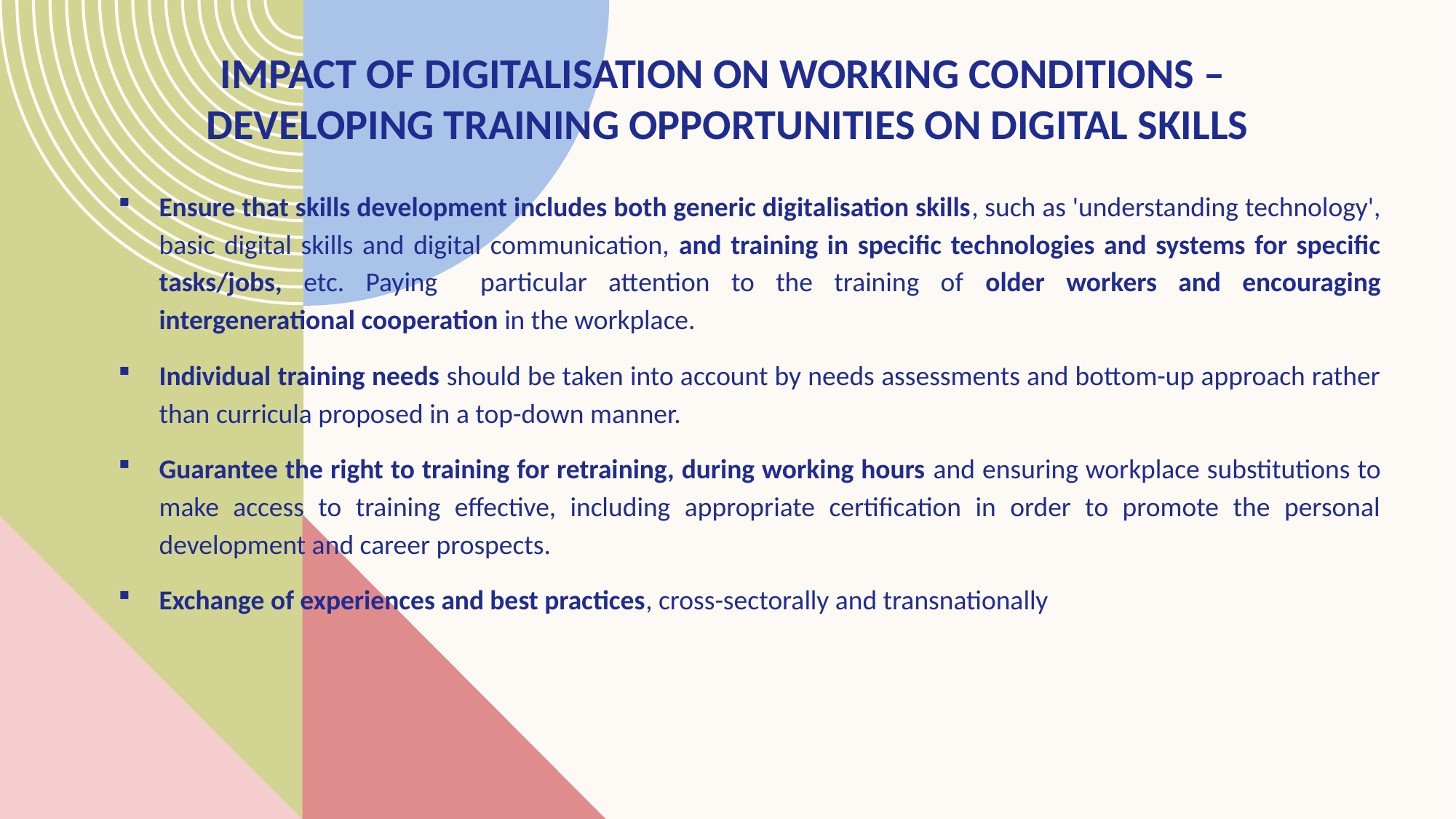

# Impact of digitalisation on working conditions – Developing training opportunities on digital skills
Ensure that skills development includes both generic digitalisation skills, such as 'understanding technology', basic digital skills and digital communication, and training in specific technologies and systems for specific tasks/jobs, etc. Paying  particular attention to the training of older workers and encouraging intergenerational cooperation in the workplace.
Individual training needs should be taken into account by needs assessments and bottom-up approach rather than curricula proposed in a top-down manner.
Guarantee the right to training for retraining, during working hours and ensuring workplace substitutions to make access to training effective, including appropriate certification in order to promote the personal development and career prospects.
Exchange of experiences and best practices, cross-sectorally and transnationally